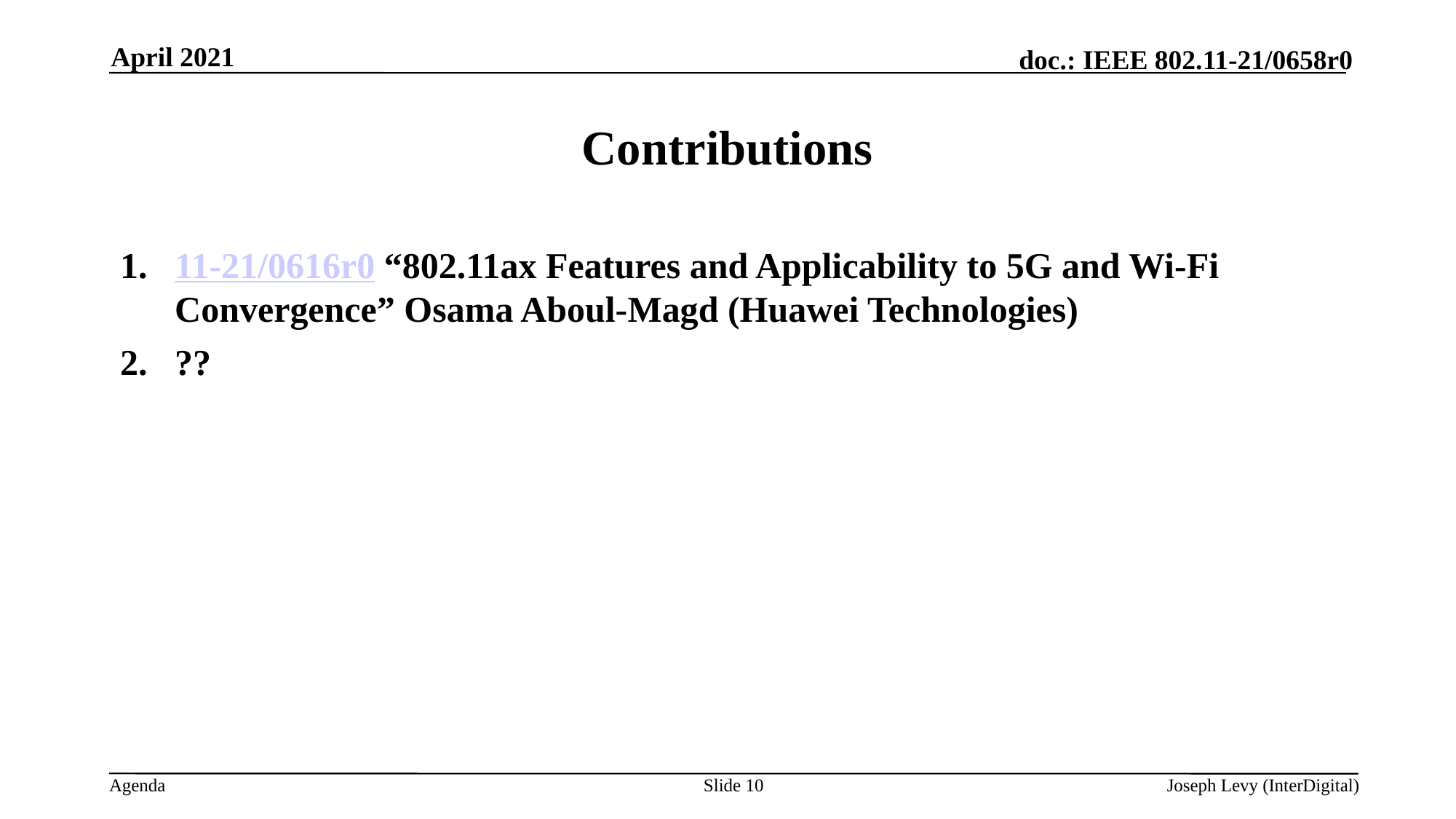

April 2021
# Contributions
11-21/0616r0 “802.11ax Features and Applicability to 5G and Wi-Fi Convergence” Osama Aboul-Magd (Huawei Technologies)
??

Slide 10
Joseph Levy (InterDigital)